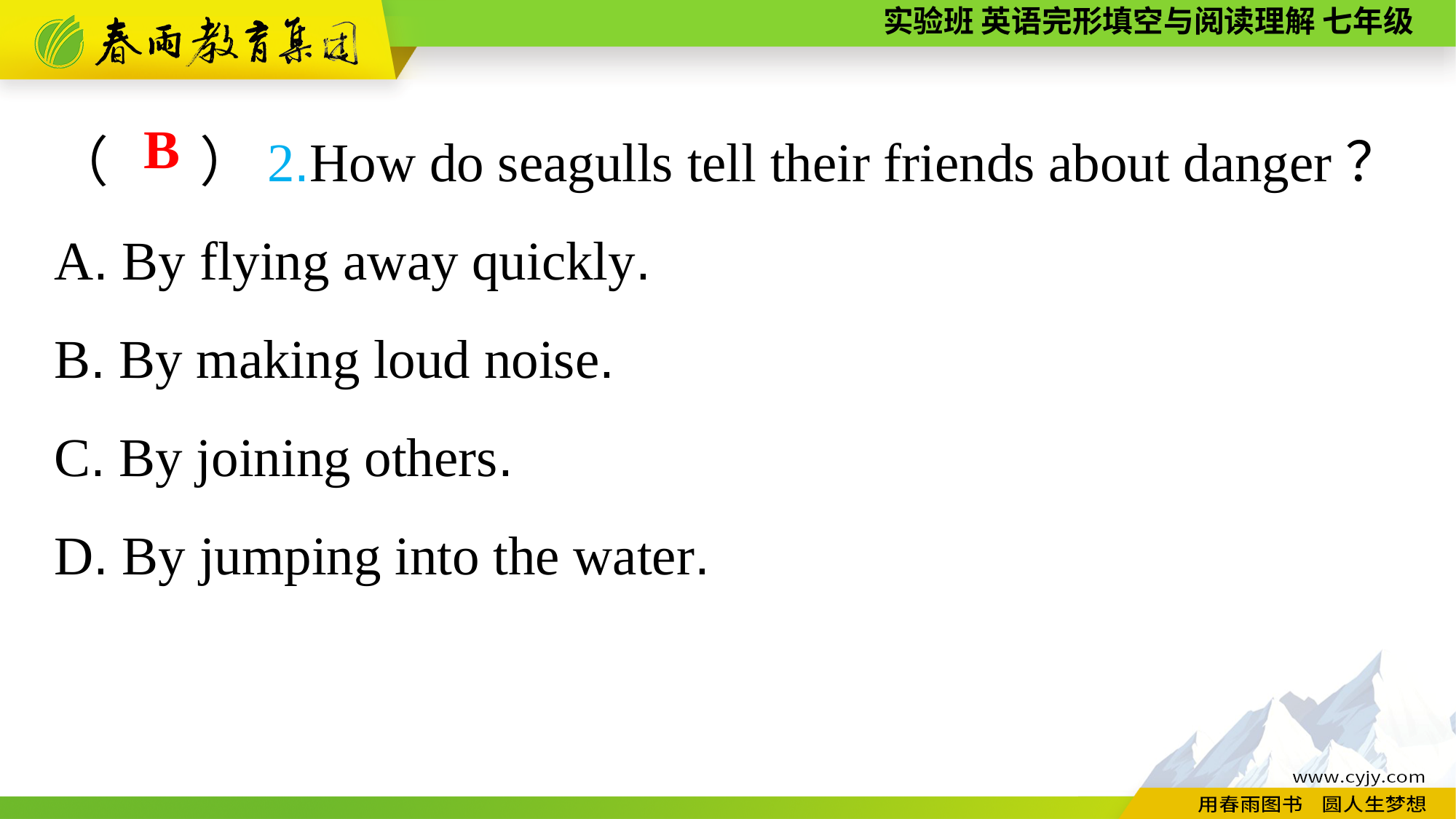

（　   ）2.How do seagulls tell their friends about danger？
A. By flying away quickly.
B. By making loud noise.
C. By joining others.
D. By jumping into the water.
B